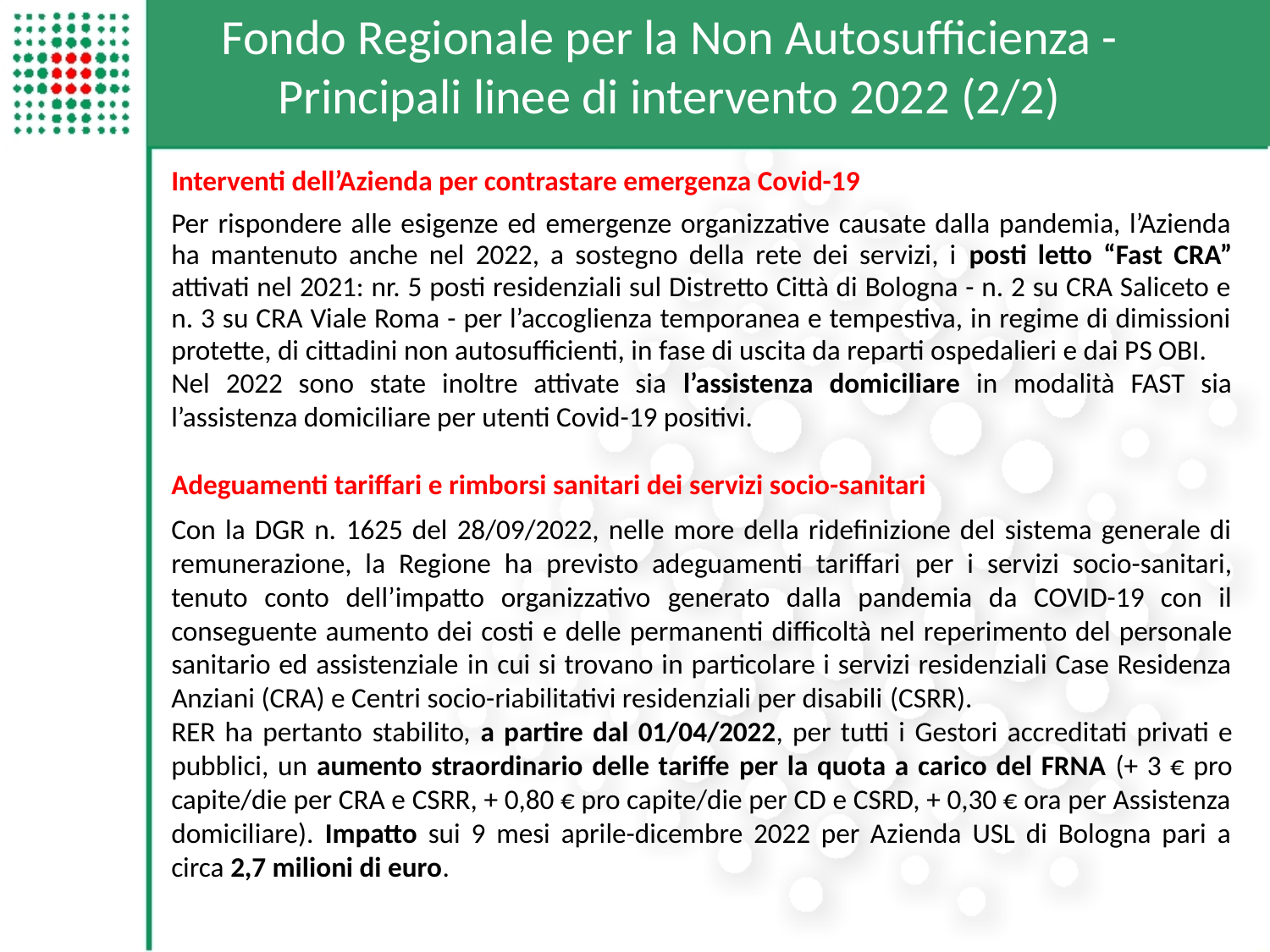

Fondo Regionale per la Non Autosufficienza - Principali linee di intervento 2022 (2/2)
Interventi dell’Azienda per contrastare emergenza Covid-19
Per rispondere alle esigenze ed emergenze organizzative causate dalla pandemia, l’Azienda ha mantenuto anche nel 2022, a sostegno della rete dei servizi, i posti letto “Fast CRA” attivati nel 2021: nr. 5 posti residenziali sul Distretto Città di Bologna - n. 2 su CRA Saliceto e n. 3 su CRA Viale Roma - per l’accoglienza temporanea e tempestiva, in regime di dimissioni protette, di cittadini non autosufficienti, in fase di uscita da reparti ospedalieri e dai PS OBI.
Nel 2022 sono state inoltre attivate sia l’assistenza domiciliare in modalità FAST sia l’assistenza domiciliare per utenti Covid-19 positivi.

Adeguamenti tariffari e rimborsi sanitari dei servizi socio-sanitari
Con la DGR n. 1625 del 28/09/2022, nelle more della ridefinizione del sistema generale di remunerazione, la Regione ha previsto adeguamenti tariffari per i servizi socio-sanitari, tenuto conto dell’impatto organizzativo generato dalla pandemia da COVID-19 con il conseguente aumento dei costi e delle permanenti difficoltà nel reperimento del personale sanitario ed assistenziale in cui si trovano in particolare i servizi residenziali Case Residenza Anziani (CRA) e Centri socio-riabilitativi residenziali per disabili (CSRR).
RER ha pertanto stabilito, a partire dal 01/04/2022, per tutti i Gestori accreditati privati e pubblici, un aumento straordinario delle tariffe per la quota a carico del FRNA (+ 3 € pro capite/die per CRA e CSRR, + 0,80 € pro capite/die per CD e CSRD, + 0,30 € ora per Assistenza domiciliare). Impatto sui 9 mesi aprile-dicembre 2022 per Azienda USL di Bologna pari a circa 2,7 milioni di euro.